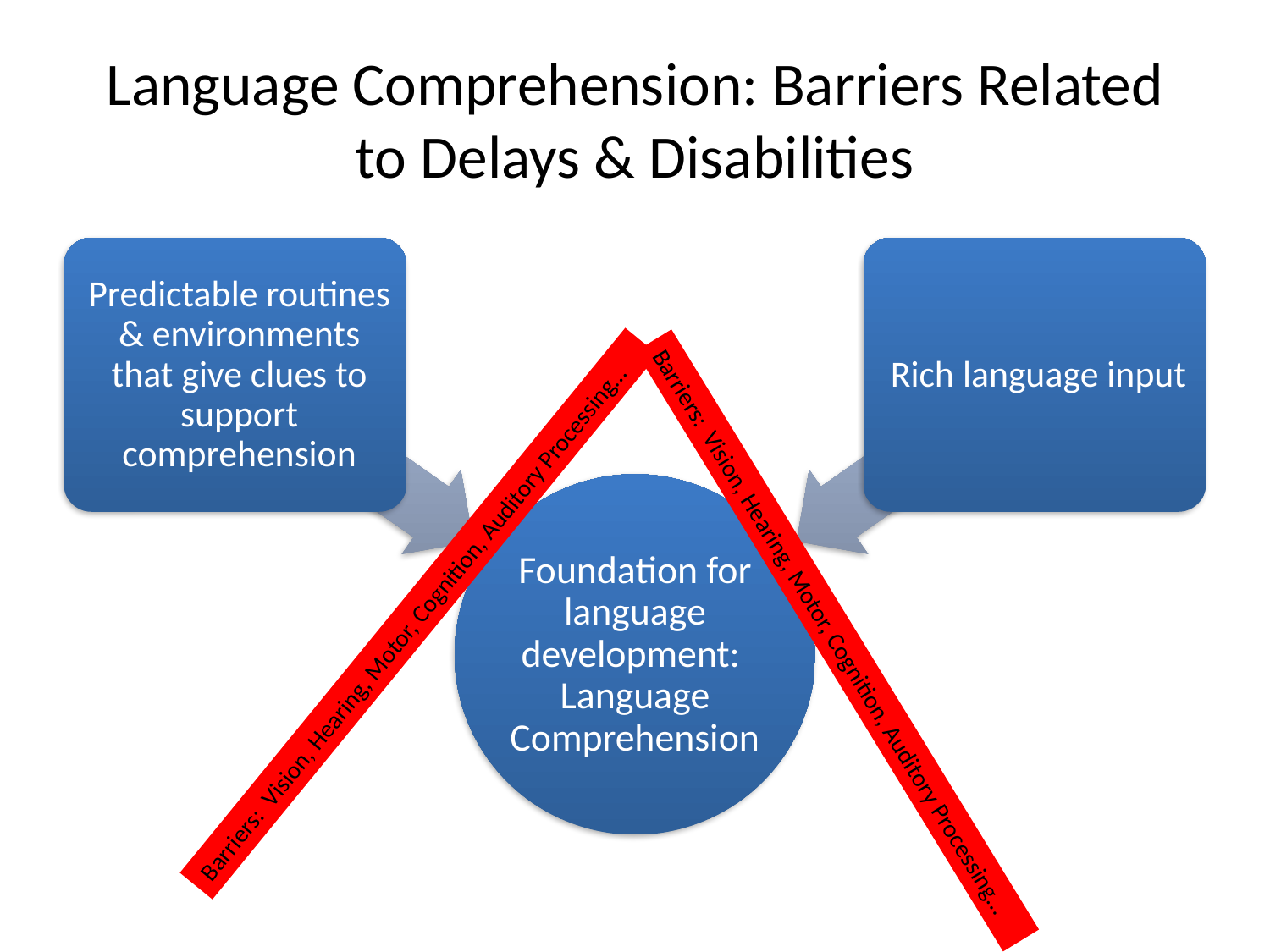

# Language Comprehension: Barriers Related to Delays & Disabilities
Foundation for language development:  Language Comprehension
Predictable routines & environments that give clues to support comprehension
Rich language input
Barriers:  Vision, Hearing, Motor, Cognition, Auditory Processing…
Barriers:  Vision, Hearing, Motor, Cognition, Auditory Processing…